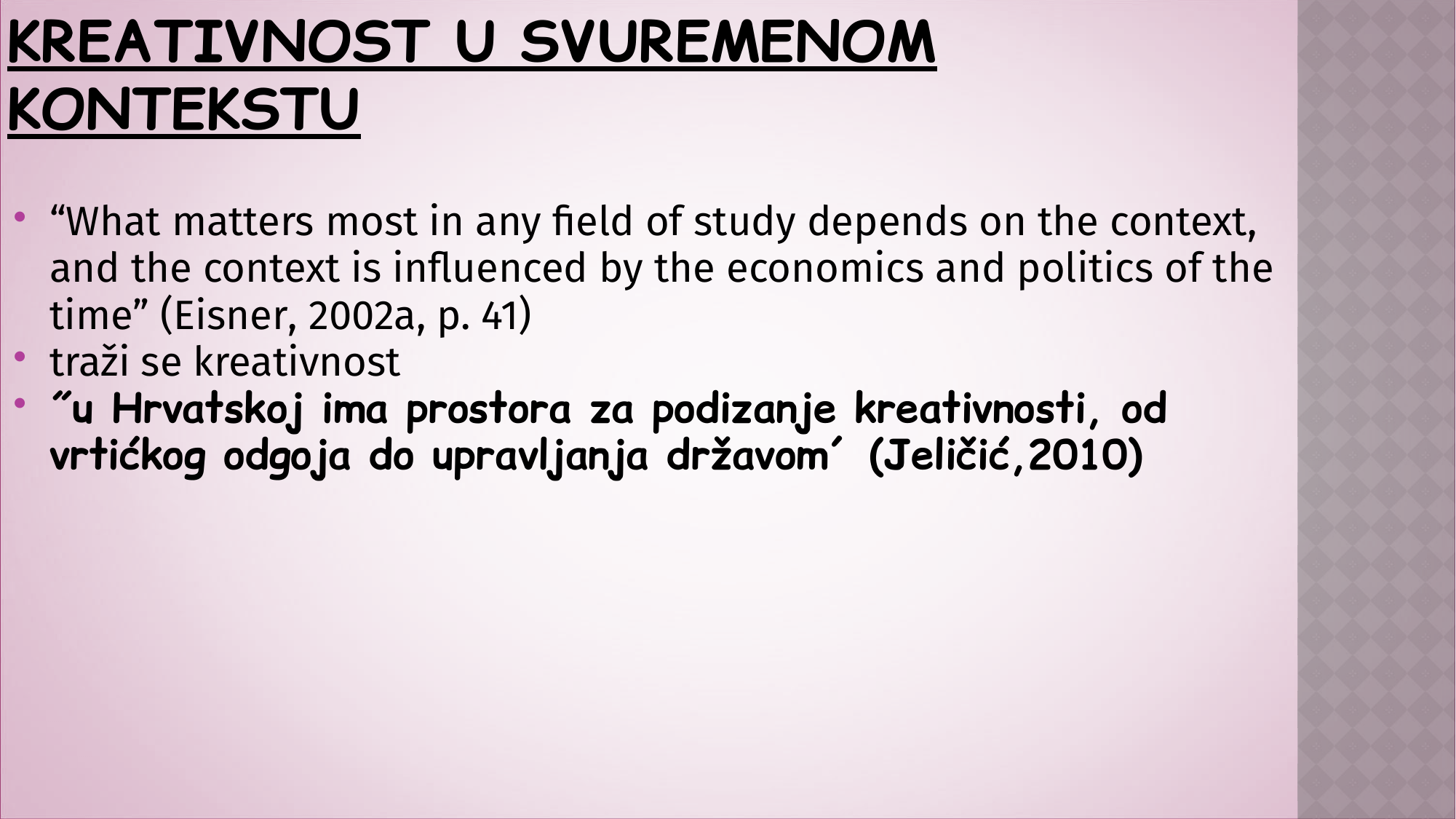

# kreativnost u svuremenom kontekstu
“What matters most in any field of study depends on the context, and the context is influenced by the economics and politics of the time” (Eisner, 2002a, p. 41)
traži se kreativnost
˝u Hrvatskoj ima prostora za podizanje kreativnosti, od vrtićkog odgoja do upravljanja državom´ (Jeličić,2010)